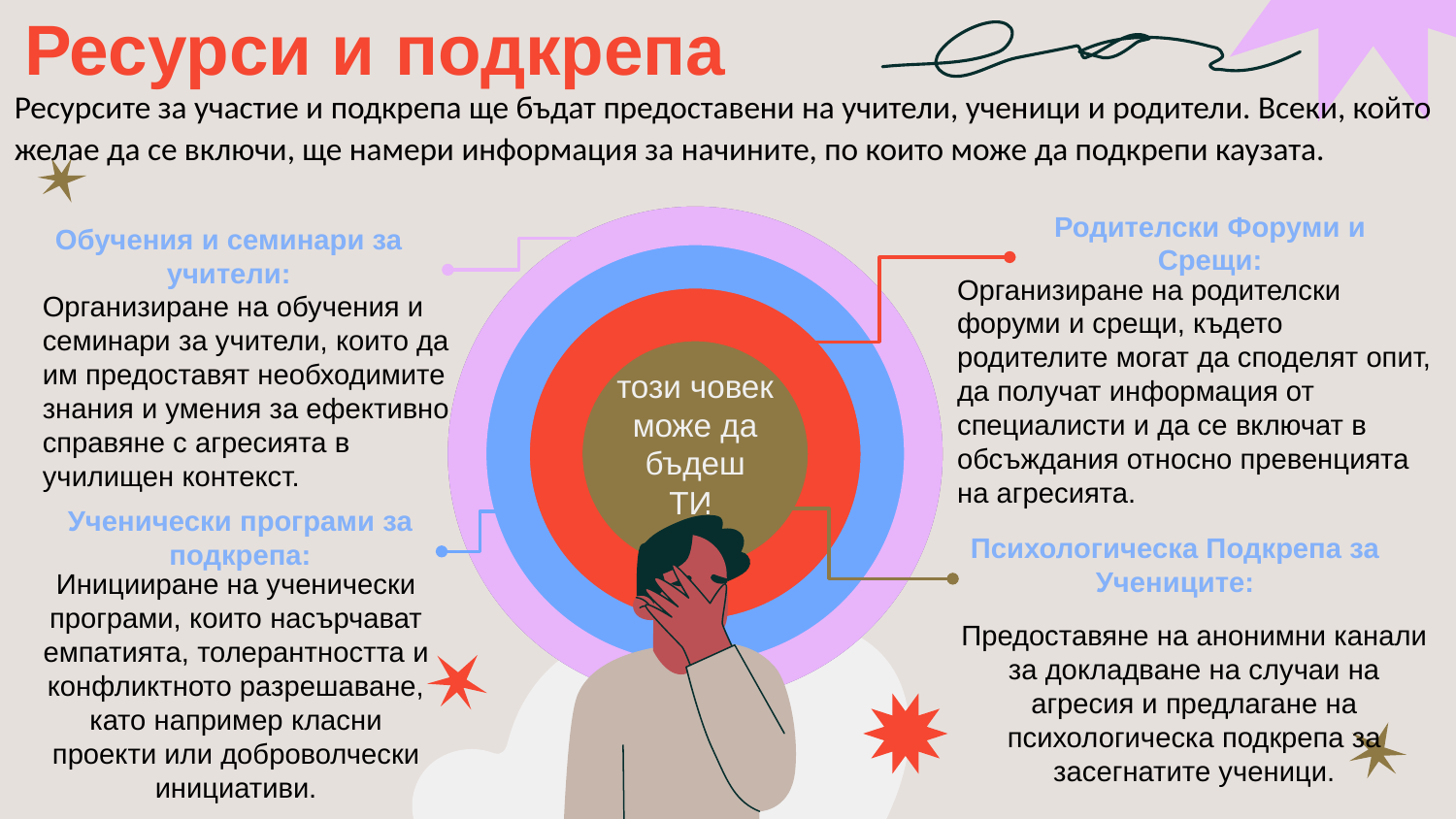

# Ресурси и подкрепа

Ресурсите за участие и подкрепа ще бъдат предоставени на учители, ученици и родители. Всеки, който желае да се включи, ще намери информация за начините, по които може да подкрепи каузата.
Родителски Форуми и Срещи:
Обучения и семинари за учители:

Организиране на родителски форуми и срещи, където родителите могат да споделят опит, да получат информация от специалисти и да се включат в обсъждания относно превенцията на агресията.
Организиране на обучения и семинари за учители, които да им предоставят необходимите знания и умения за ефективно справяне с агресията в училищен контекст.

този човек
може да бъдеш
ТИ
Ученически програми за подкрепа:

Психологическа Подкрепа за Учениците:
Иницииране на ученически програми, които насърчават емпатията, толерантността и конфликтното разрешаване, като например класни проекти или доброволчески инициативи.
Предоставяне на анонимни канали за докладване на случаи на агресия и предлагане на психологическа подкрепа за засегнатите ученици.